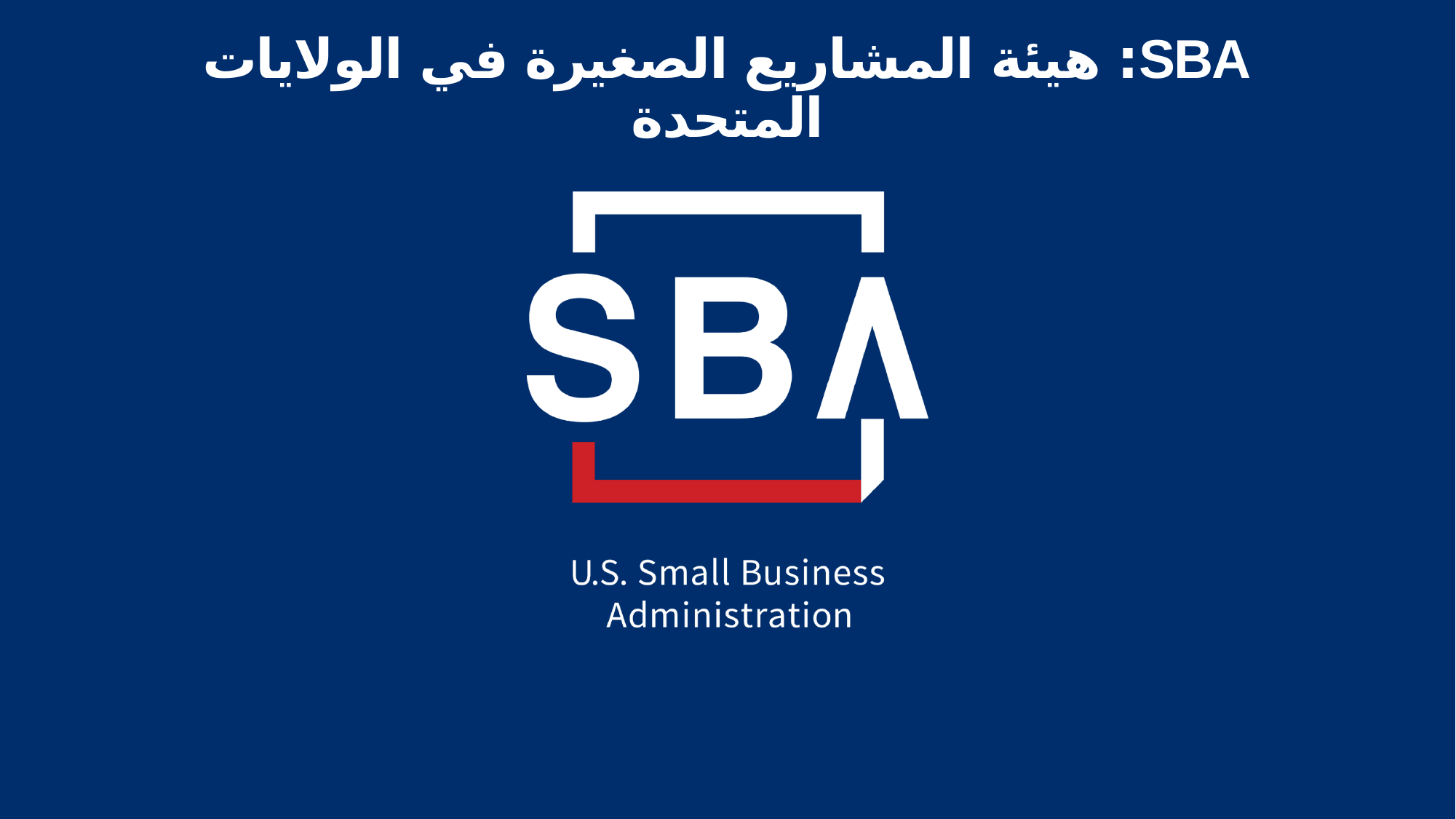

# SBA: هيئة المشاريع الصغيرة في الولايات المتحدة